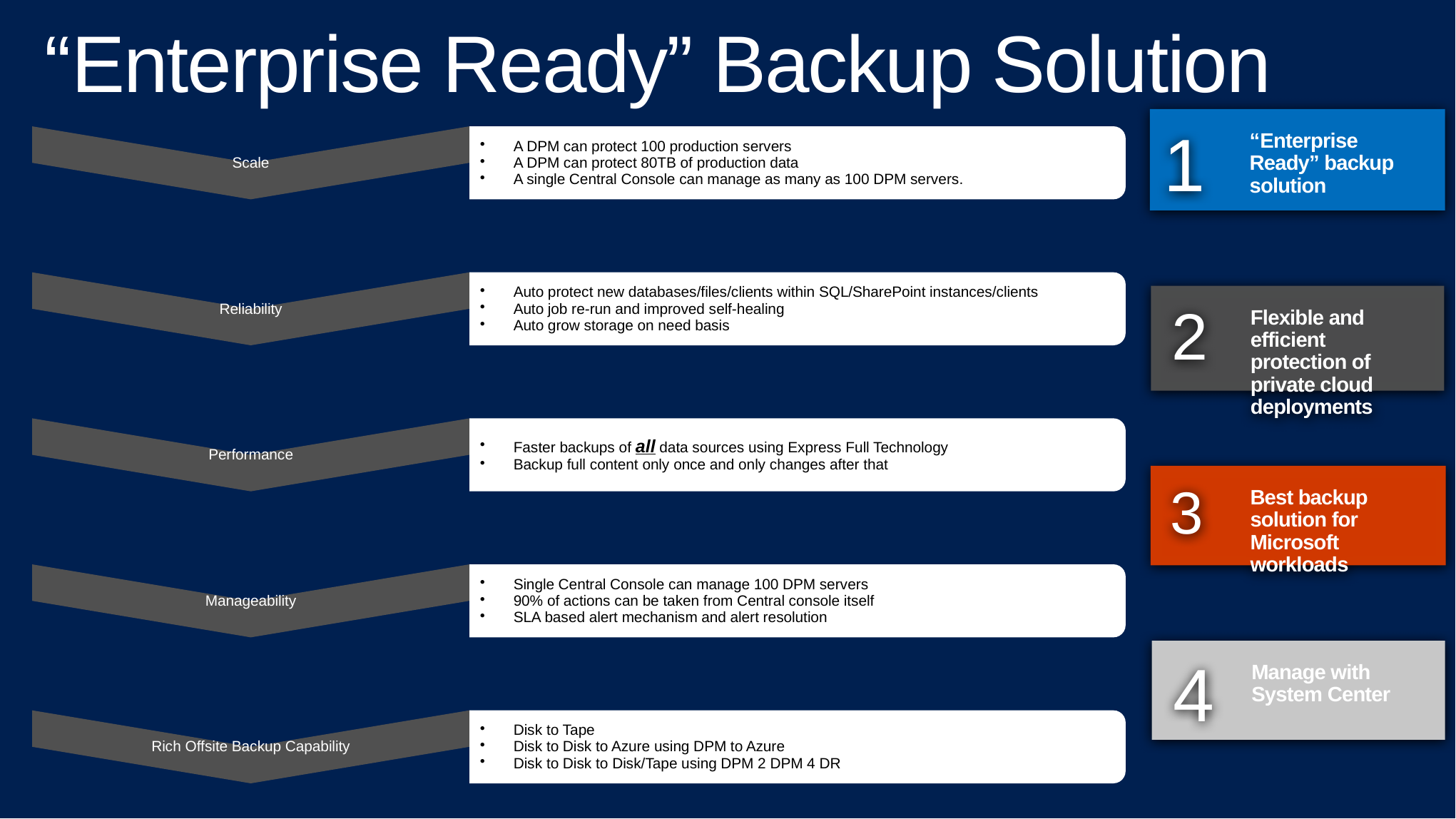

“Enterprise Ready” Backup Solution
“Enterprise Ready” backup solution
1
Scale
A DPM can protect 100 production servers
A DPM can protect 80TB of production data
Reliability
Auto protect new databases/files/clients within SQL/SharePoint instances/clients
Auto job re-run and improved self-healing
Auto grow storage on need basis
Performance
Manageability
Single Central Console can manage 100 DPM servers
90% of actions can be taken from Central console itself
Rich Offsite Backup Capability
Disk to Tape
Disk to Disk to Azure using DPM to Azure
Faster backups of all data sources using Express Full Technology
SLA based alert mechanism and alert resolution
Disk to Disk to Disk/Tape using DPM 2 DPM 4 DR
A single Central Console can manage as many as 100 DPM servers.
Backup full content only once and only changes after that

Flexible and efficient protection of private cloud deployments
2
Best backup solution for Microsoft workloads
3
4
Manage with System Center